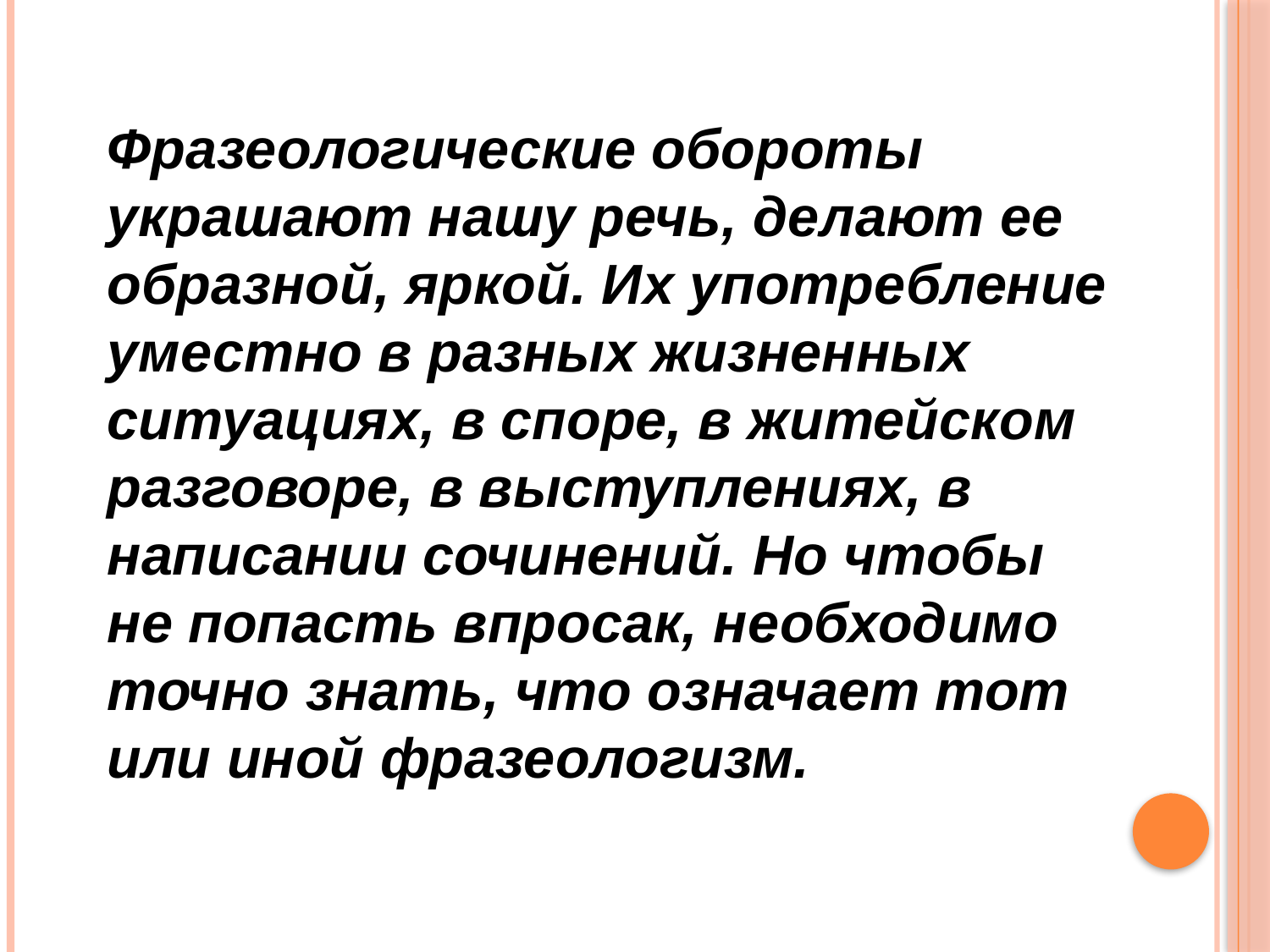

Фразеологические обороты украшают нашу речь, делают ее образной, яркой. Их употребление уместно в разных жизненных ситуациях, в споре, в житейском разговоре, в выступлениях, в написании сочинений. Но чтобы не попасть впросак, необходимо точно знать, что означает тот или иной фразеологизм.